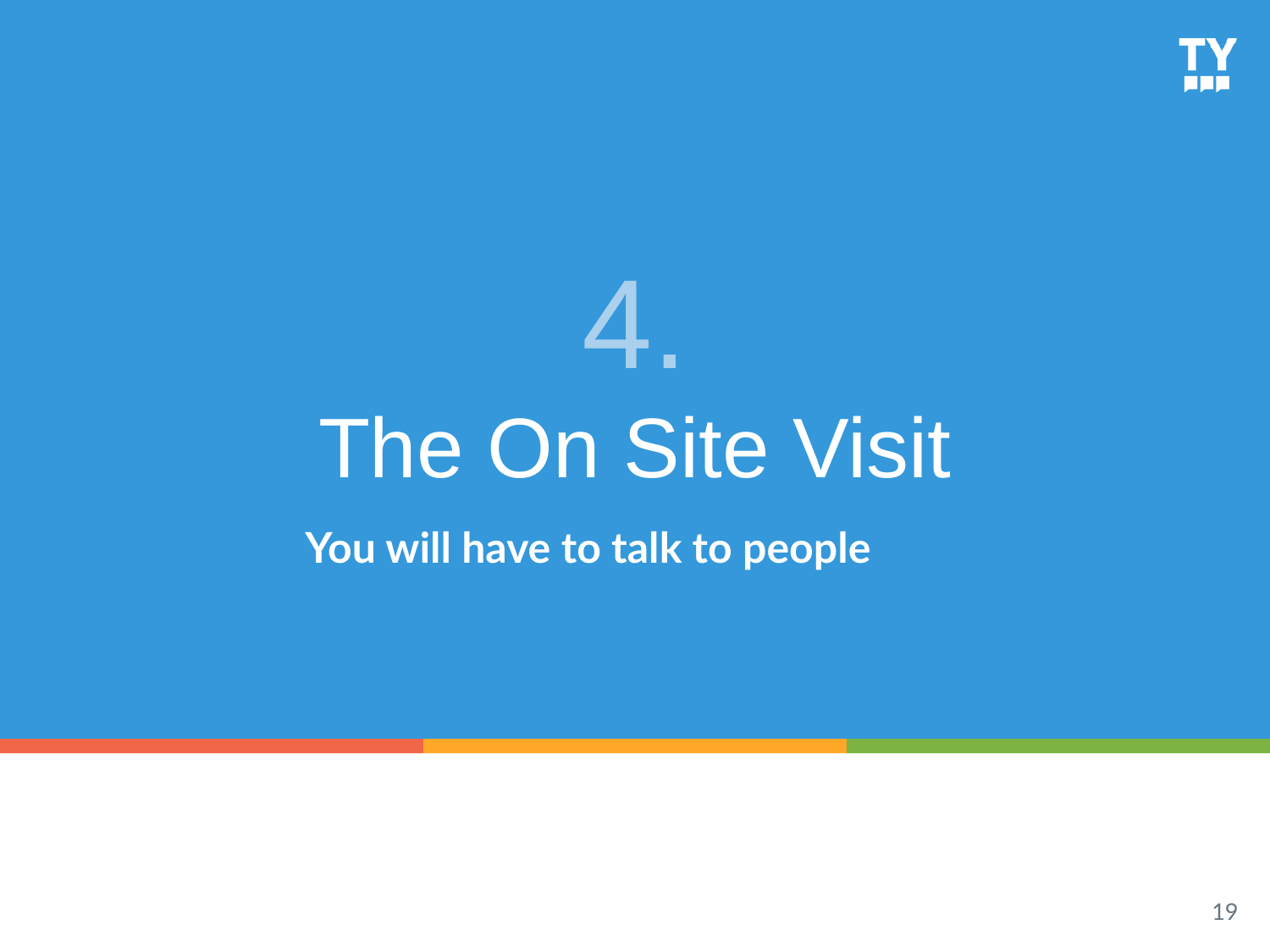

# 4.
The On Site Visit
You will have to talk to people
19